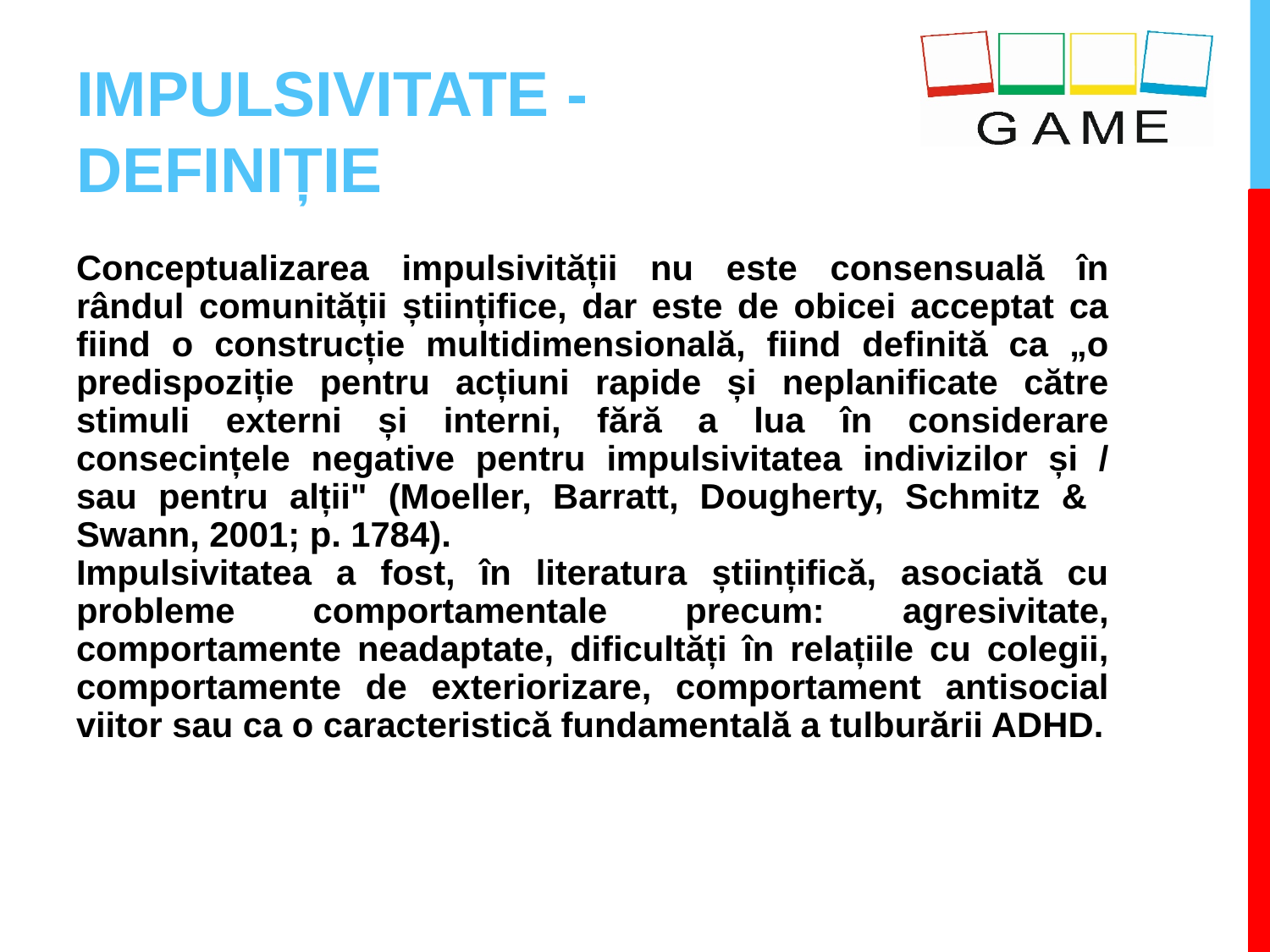

# IMPULSIVITATE - DEFINIȚIE
Conceptualizarea impulsivității nu este consensuală în rândul comunității științifice, dar este de obicei acceptat ca fiind o construcție multidimensională, fiind definită ca „o predispoziție pentru acțiuni rapide și neplanificate către stimuli externi și interni, fără a lua în considerare consecințele negative pentru impulsivitatea indivizilor și / sau pentru alții" (Moeller, Barratt, Dougherty, Schmitz &  Swann, 2001; p. 1784).
Impulsivitatea a fost, în literatura științifică, asociată cu probleme comportamentale precum: agresivitate, comportamente neadaptate, dificultăți în relațiile cu colegii, comportamente de exteriorizare, comportament antisocial viitor sau ca o caracteristică fundamentală a tulburării ADHD.